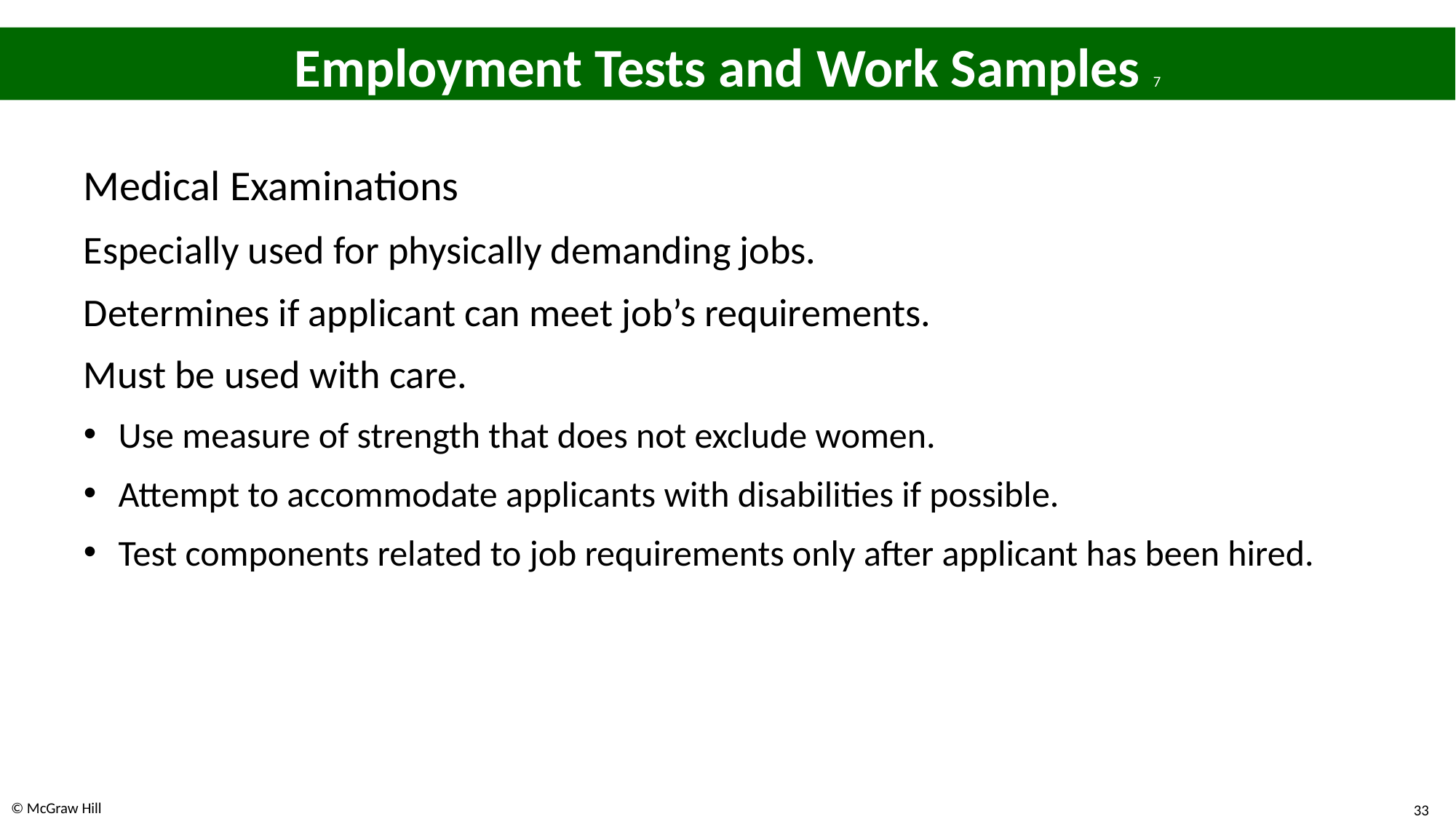

# Employment Tests and Work Samples 7
Medical Examinations
Especially used for physically demanding jobs.
Determines if applicant can meet job’s requirements.
Must be used with care.
Use measure of strength that does not exclude women.
Attempt to accommodate applicants with disabilities if possible.
Test components related to job requirements only after applicant has been hired.